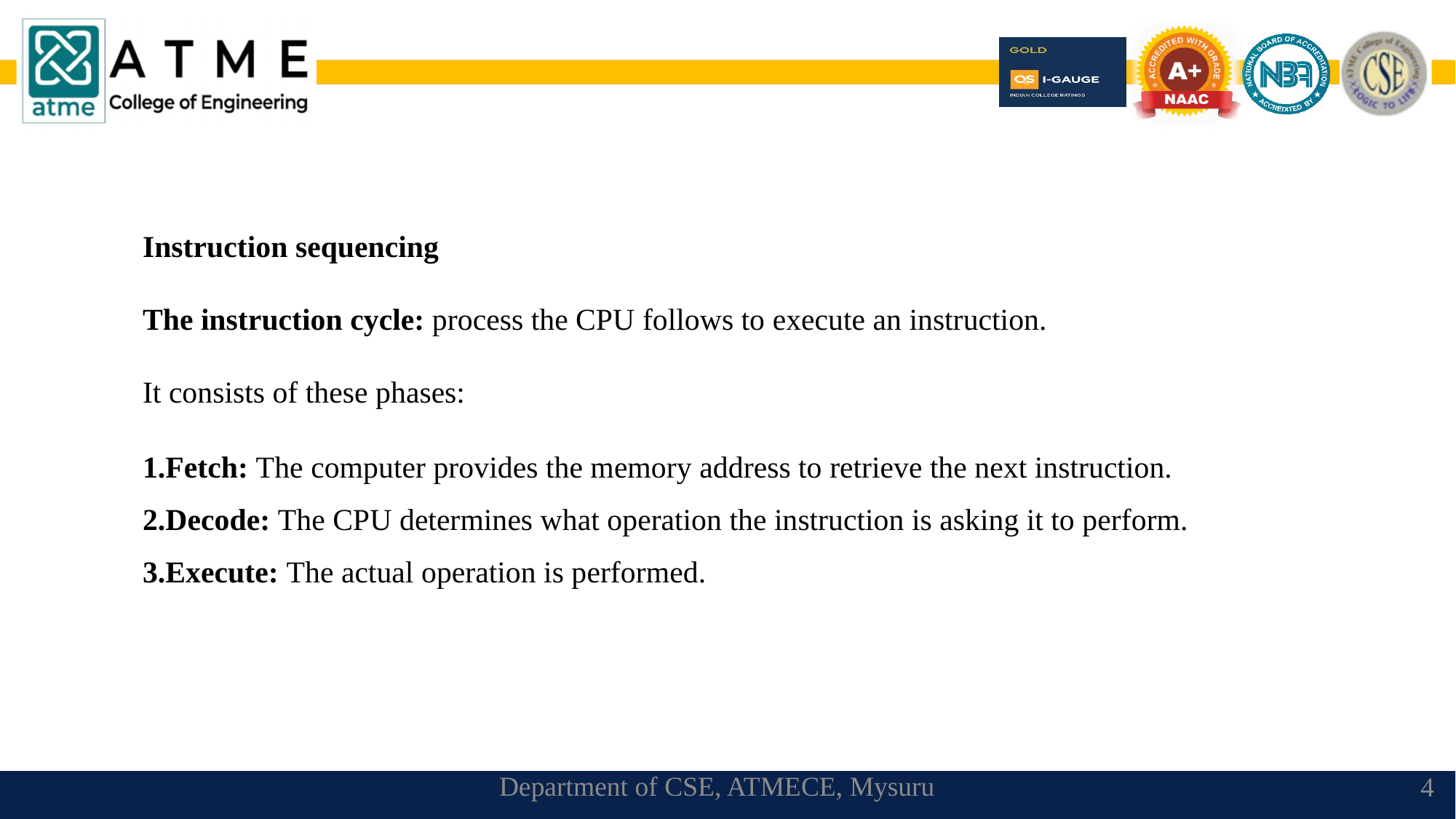

Instruction sequencing

The instruction cycle: process the CPU follows to execute an instruction.

It consists of these phases:

Fetch: The computer provides the memory address to retrieve the next instruction.
Decode: The CPU determines what operation the instruction is asking it to perform.
Execute: The actual operation is performed.

Department of CSE, ATMECE, Mysuru
4